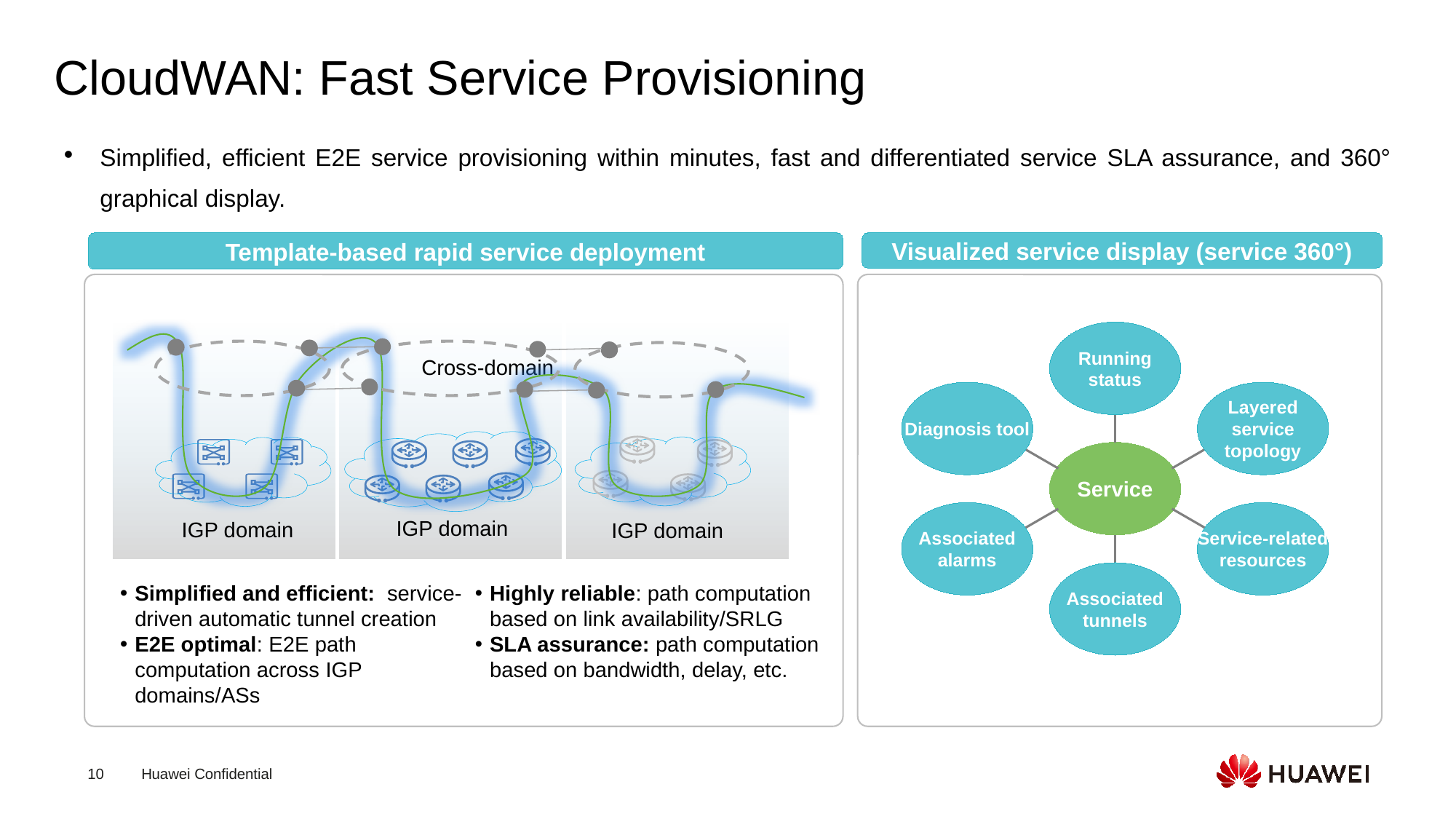

# CloudWAN: Fast Service Provisioning
Simplified, efficient E2E service provisioning within minutes, fast and differentiated service SLA assurance, and 360° graphical display.
Template-based rapid service deployment
Visualized service display (service 360°)

Cross-domain

IGP domain
IGP domain
IGP domain
Running status
Diagnosis tool
Layered service topology

Service

Associated alarms
Service-related resources

Associated tunnels
Simplified and efficient:  service-driven automatic tunnel creation
E2E optimal: E2E path computation across IGP domains/ASs
Highly reliable: path computation based on link availability/SRLG
SLA assurance: path computation based on bandwidth, delay, etc.